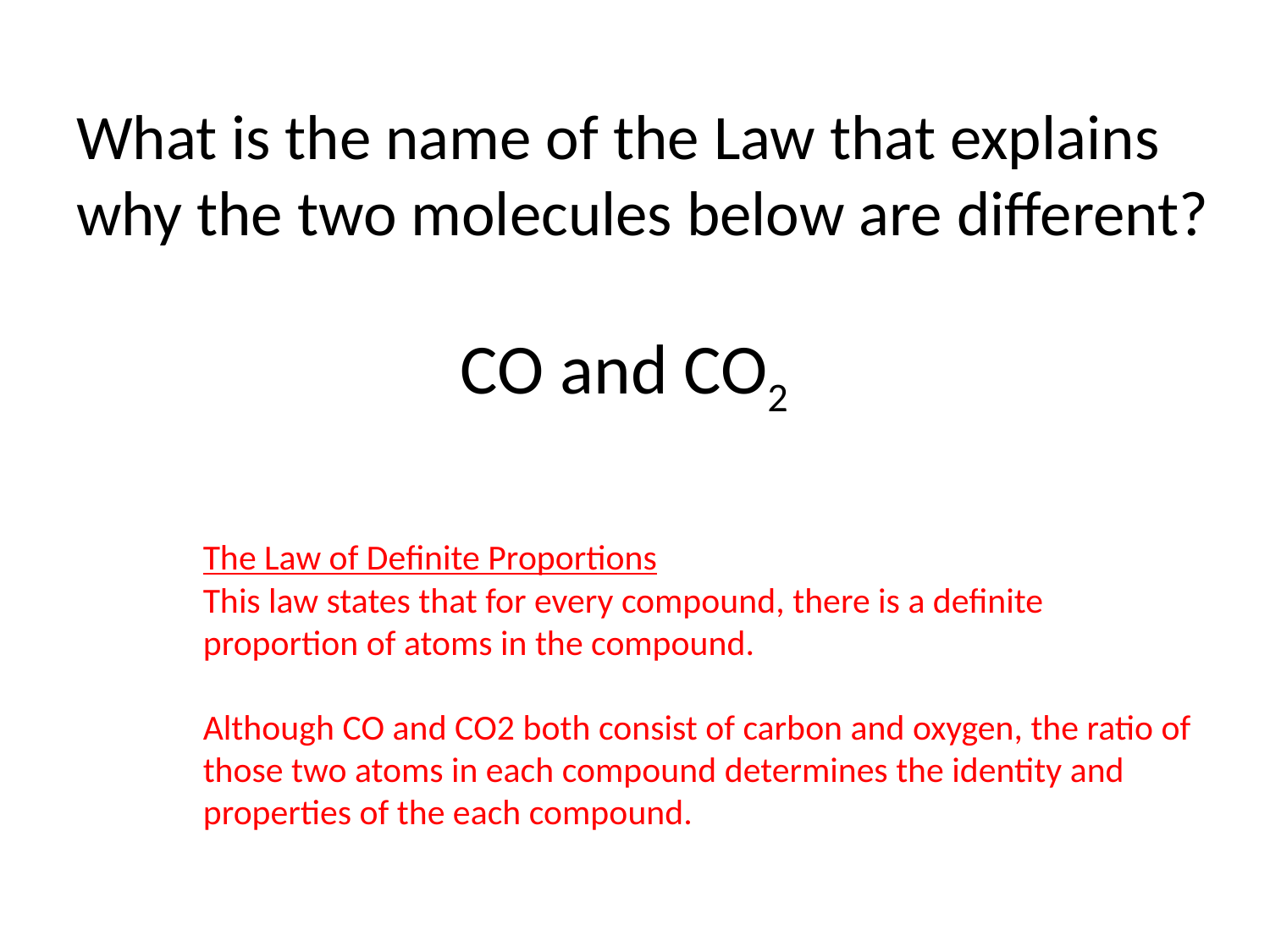

# What is the name of the Law that explains why the two molecules below are different?
CO and CO2
The Law of Definite Proportions
This law states that for every compound, there is a definite proportion of atoms in the compound.

Although CO and CO2 both consist of carbon and oxygen, the ratio of those two atoms in each compound determines the identity and properties of the each compound.